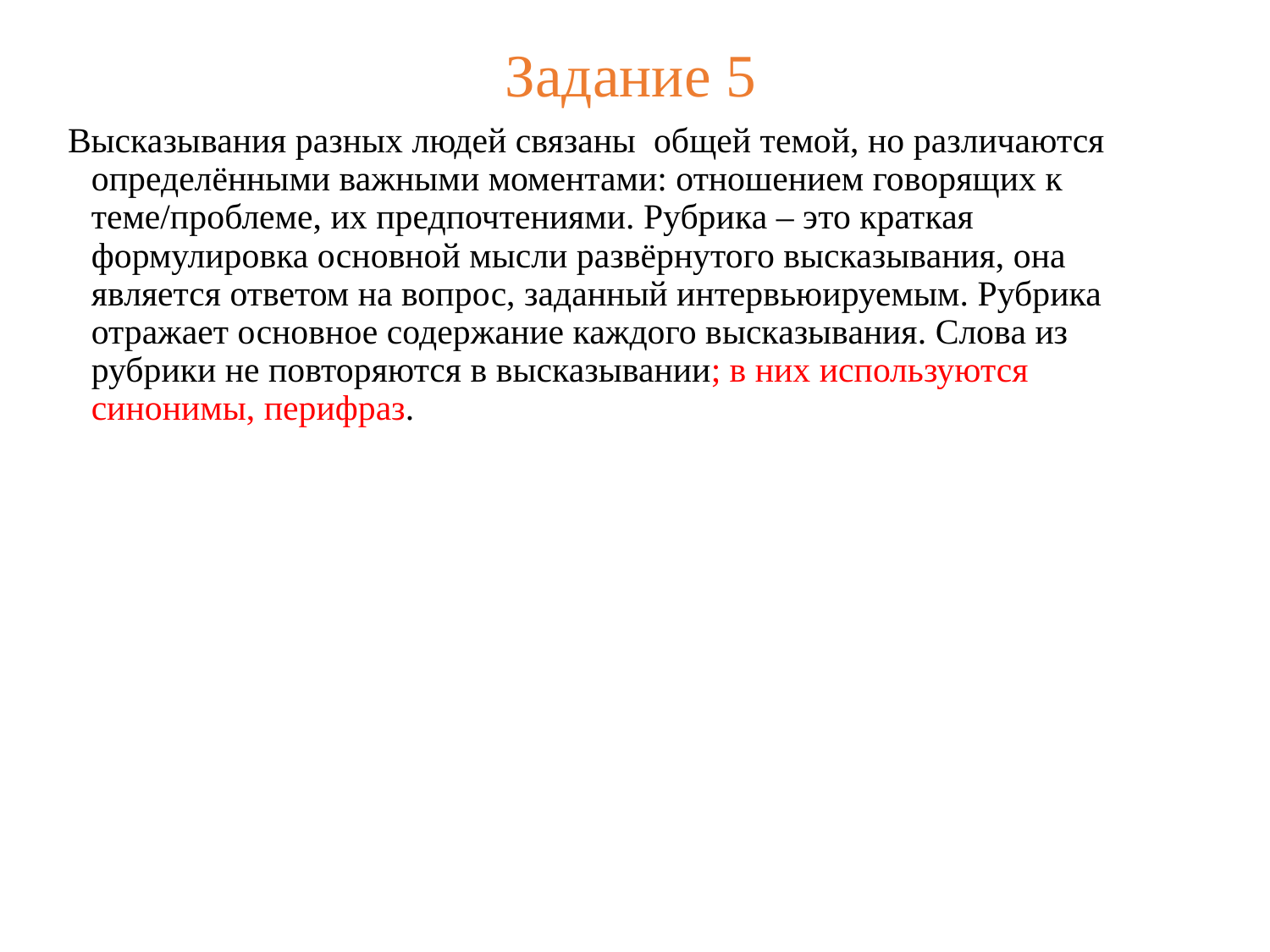

# Задание 5
Высказывания разных людей связаны  общей темой, но различаются определёнными важными моментами: отношением говорящих к теме/проблеме, их предпочтениями. Рубрика – это краткая формулировка основной мысли развёрнутого высказывания, она является ответом на вопрос, заданный интервьюируемым. Рубрика отражает основное содержание каждого высказывания. Слова из рубрики не повторяются в высказывании; в них используются синонимы, перифраз.